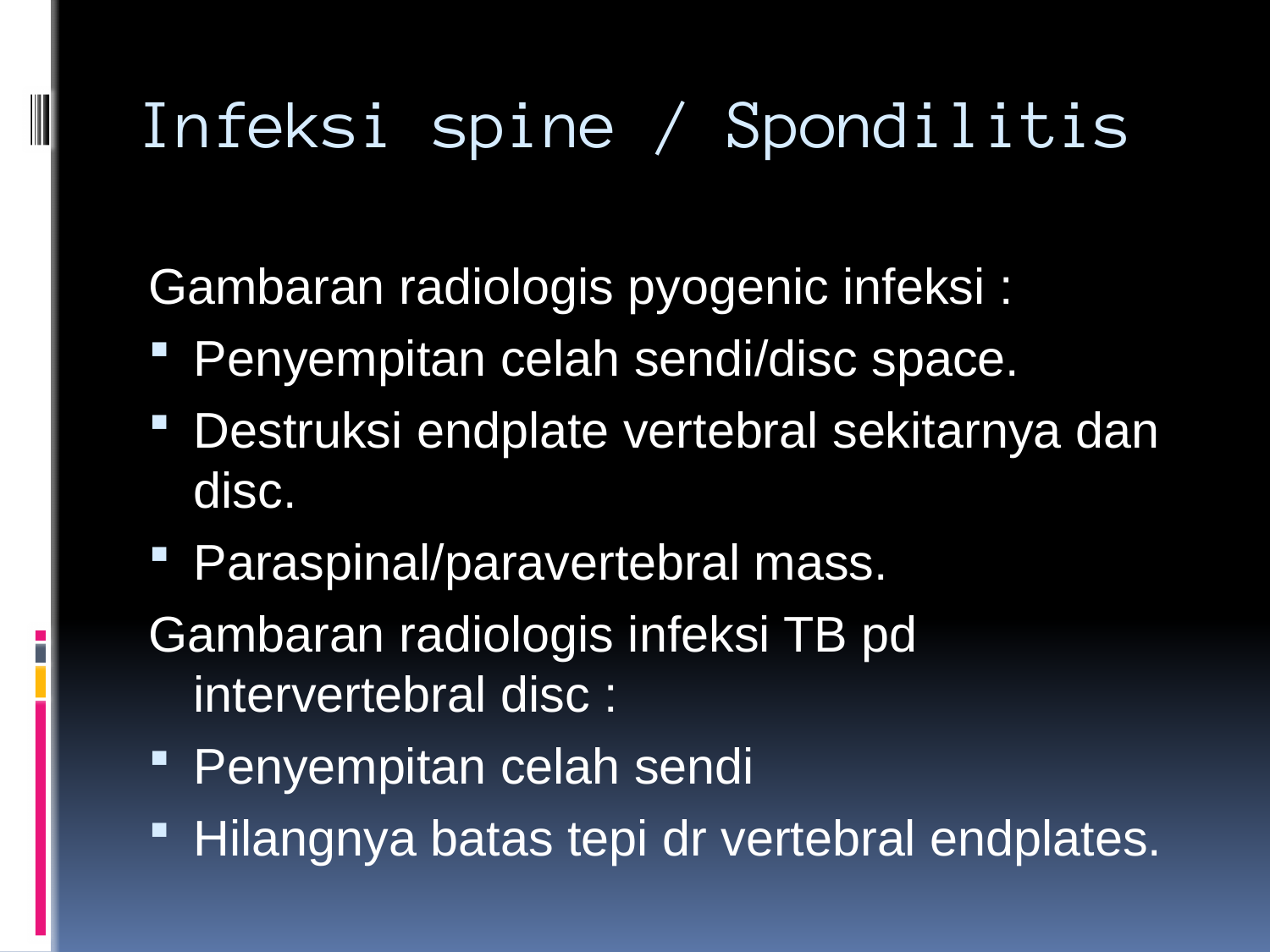

# Infeksi spine / Spondilitis
Gambaran radiologis pyogenic infeksi :
Penyempitan celah sendi/disc space.
Destruksi endplate vertebral sekitarnya dan disc.
Paraspinal/paravertebral mass.
Gambaran radiologis infeksi TB pd intervertebral disc :
Penyempitan celah sendi
Hilangnya batas tepi dr vertebral endplates.